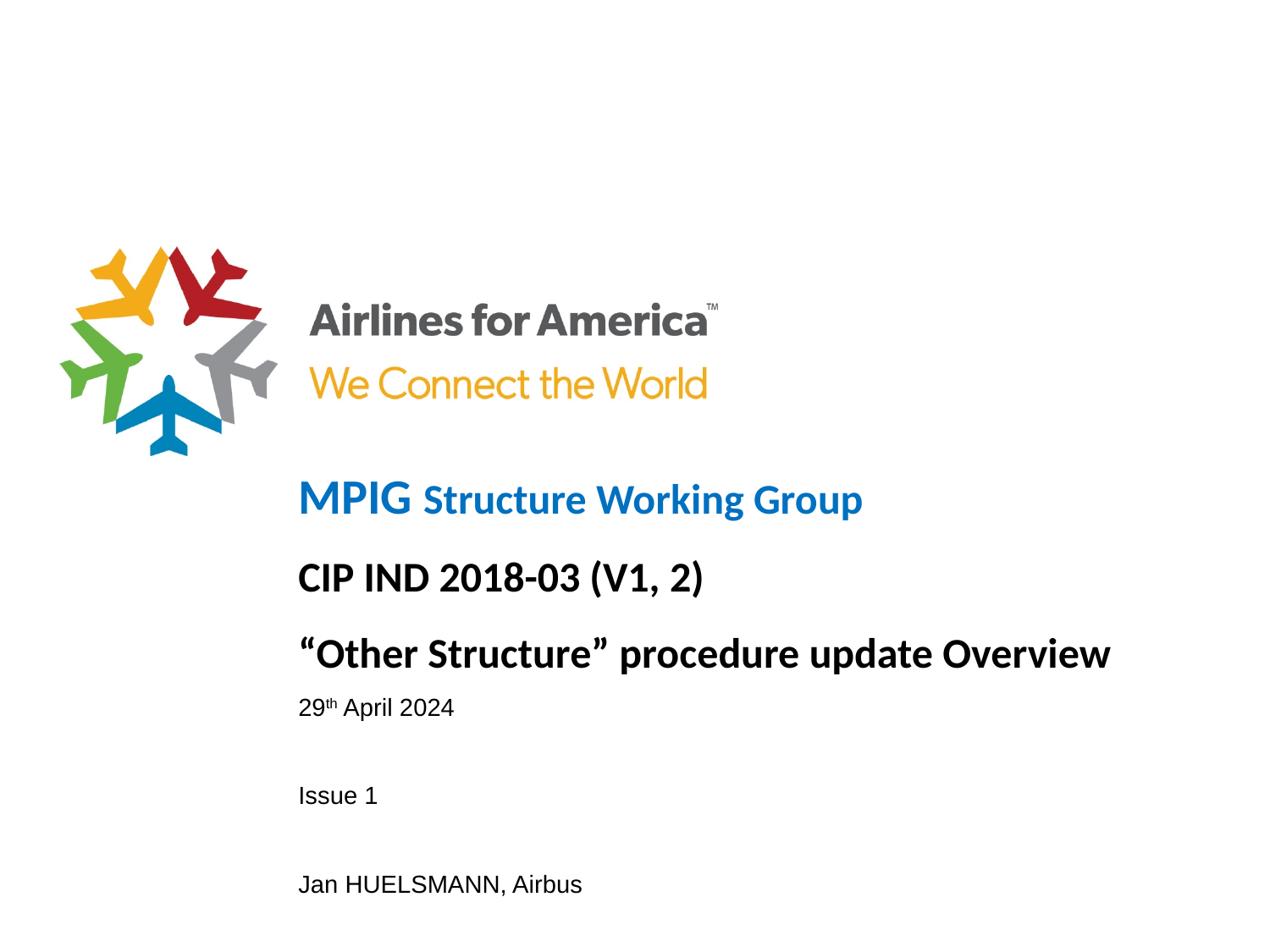

# MPIG Structure Working Group CIP IND 2018-03 (V1, 2) “Other Structure” procedure update Overview 29th April 2024 Issue 1 Jan HUELSMANN, Airbus